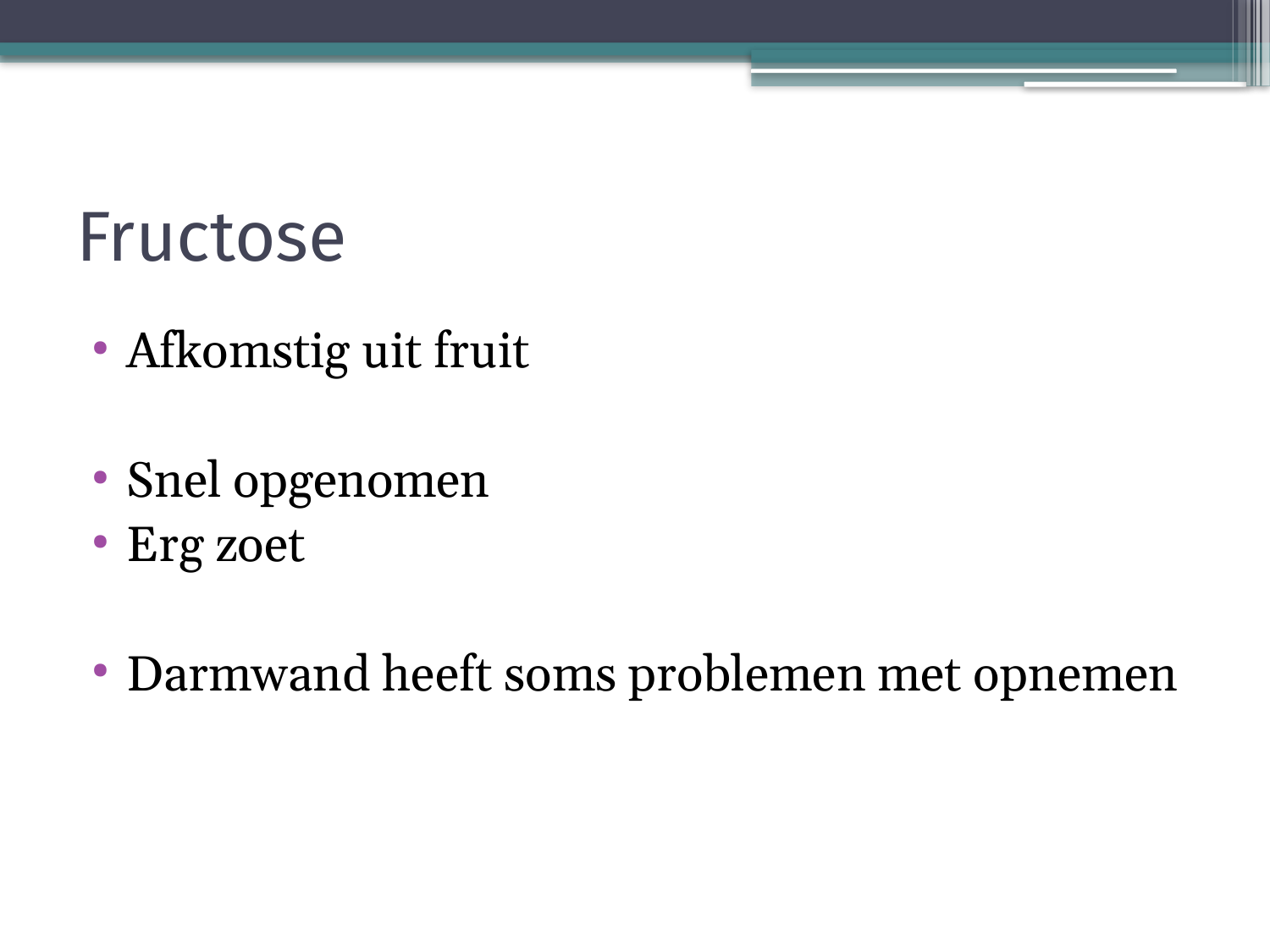

# Fructose
Afkomstig uit fruit

Snel opgenomen
Erg zoet

Darmwand heeft soms problemen met opnemen